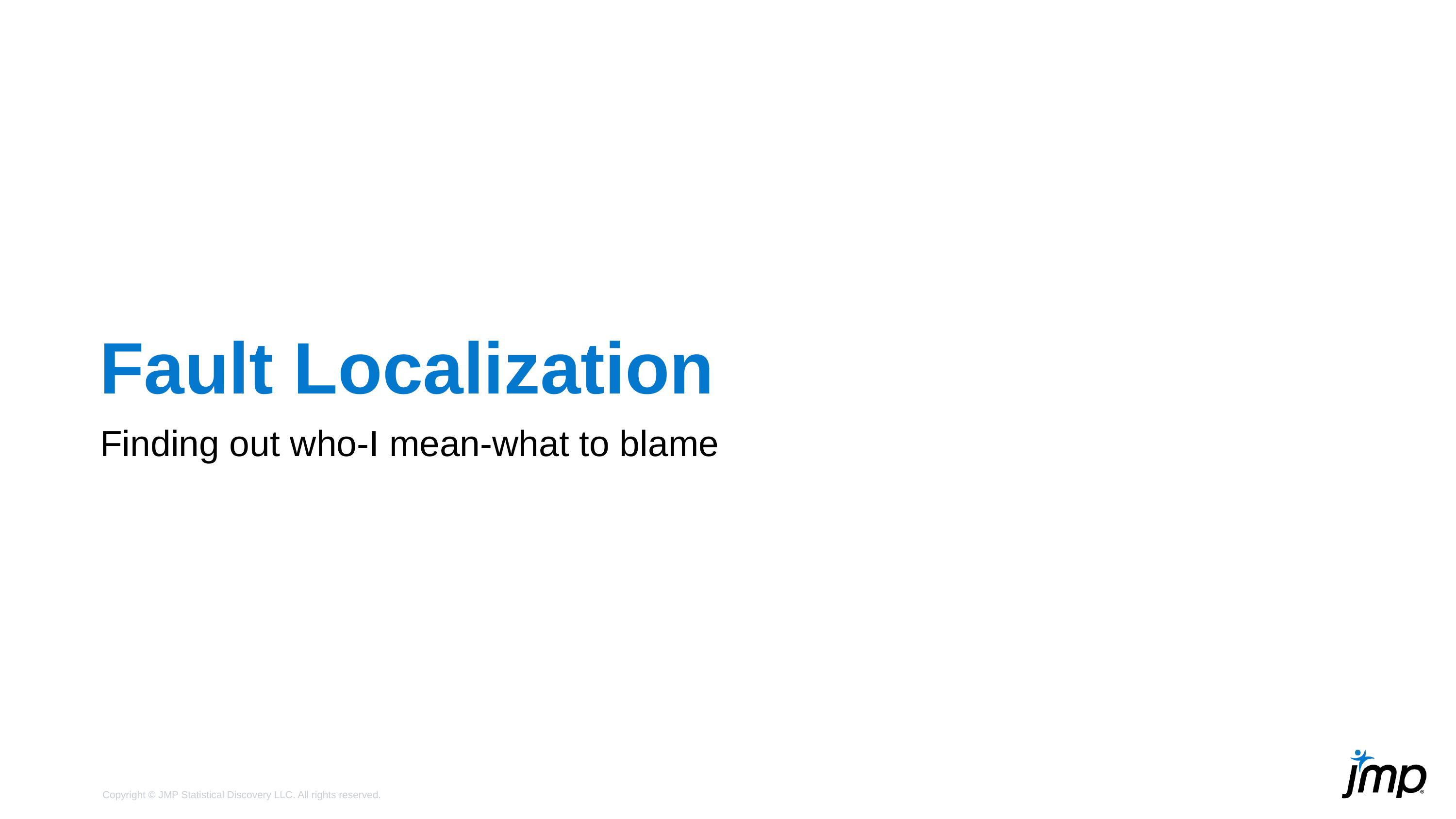

# Fault Localization
Finding out who-I mean-what to blame